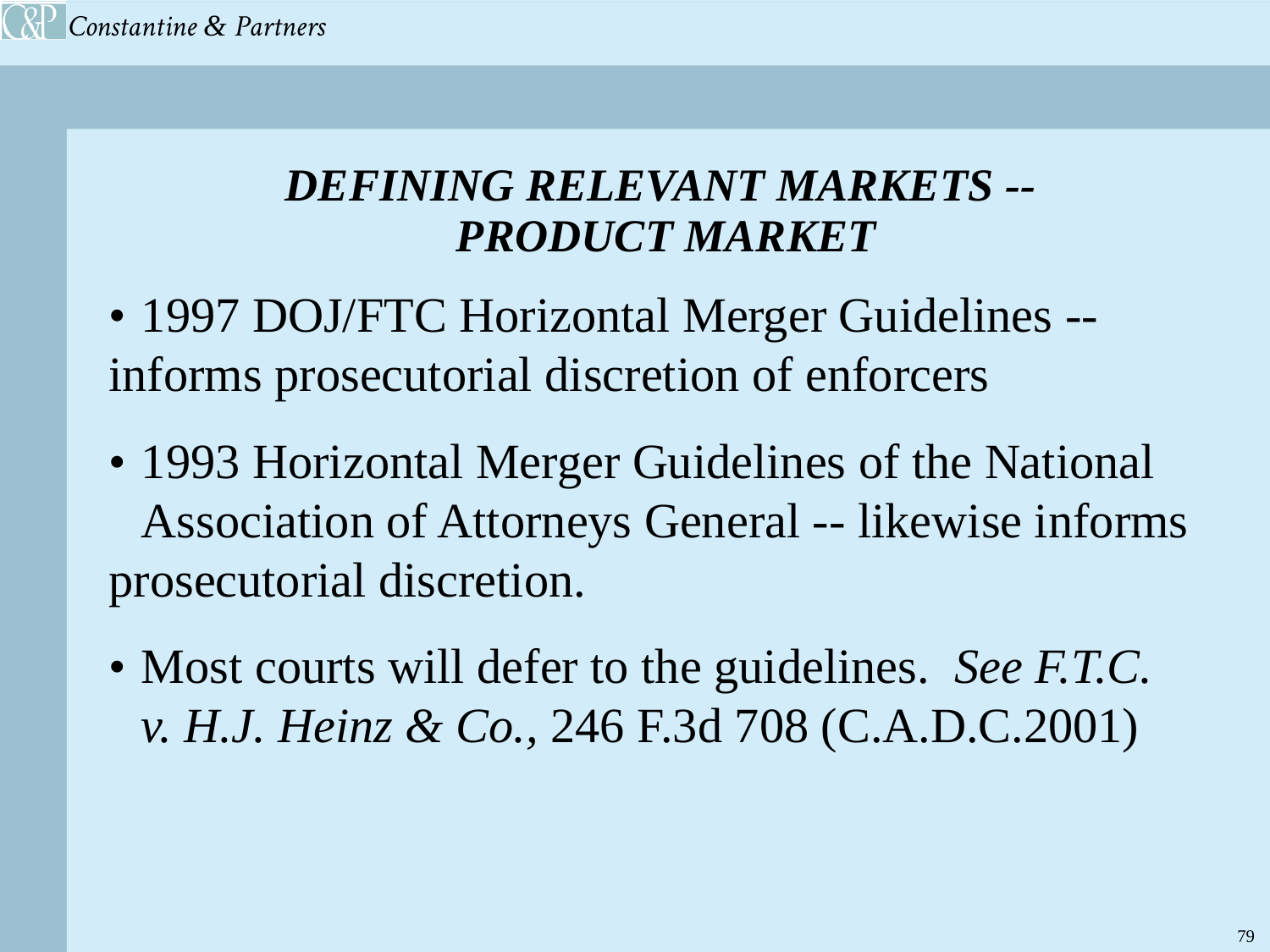

DEFINING RELEVANT MARKETS --
PRODUCT MARKET

• 	1997 DOJ/FTC Horizontal Merger Guidelines -- 		informs prosecutorial discretion of enforcers

• 	1993 Horizontal Merger Guidelines of the National 		Association of Attorneys General -- likewise informs 	prosecutorial discretion.

• 	Most courts will defer to the guidelines.  See F.T.C.
	v. H.J. Heinz & Co., 246 F.3d 708 (C.A.D.C.2001)